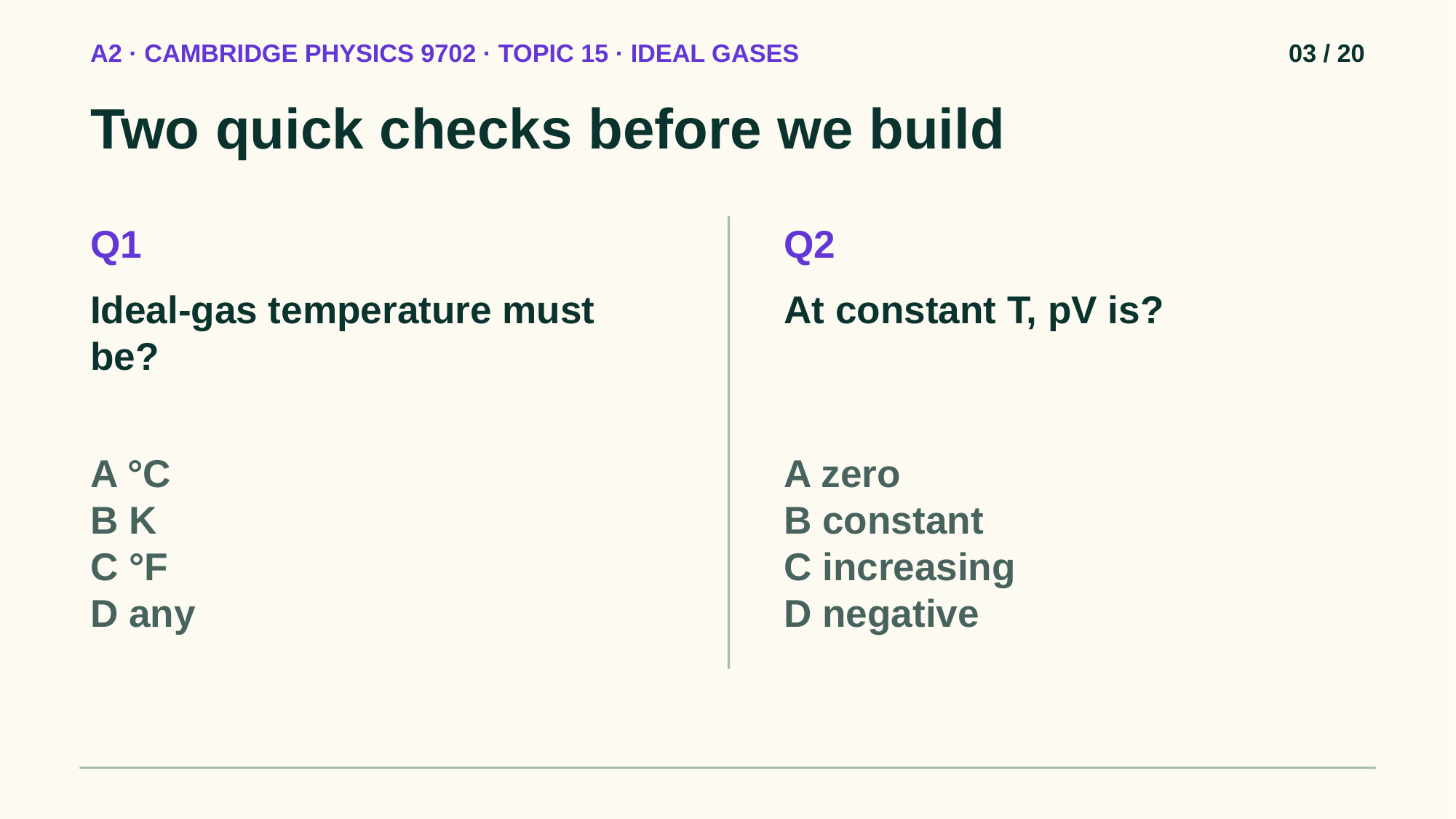

A2 · CAMBRIDGE PHYSICS 9702 · TOPIC 15 · IDEAL GASES
03 / 20
Two quick checks before we build
Q1
Q2

Ideal-gas temperature must be?
At constant T, pV is?
A °C
B K
C °F
D any
A zero
B constant
C increasing
D negative